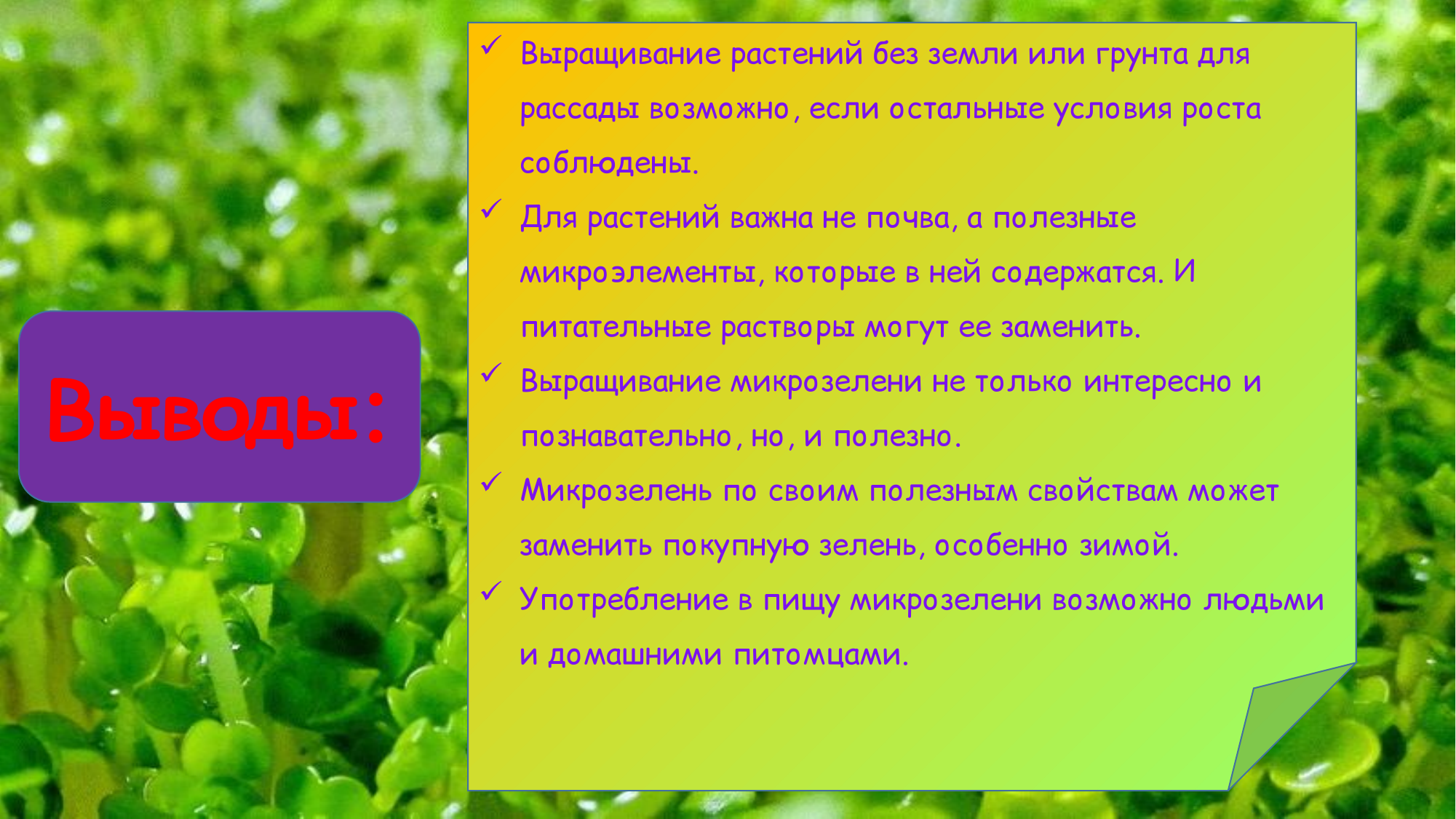

Выращивание растений без земли или грунта для рассады возможно, если остальные условия роста соблюдены.
Для растений важна не почва, а полезные микроэлементы, которые в ней содержатся. И питательные растворы могут ее заменить.
Выращивание микрозелени не только интересно и познавательно, но, и полезно.
Микрозелень по своим полезным свойствам может заменить покупную зелень, особенно зимой.
Употребление в пищу микрозелени возможно людьми и домашними питомцами.
Выводы: